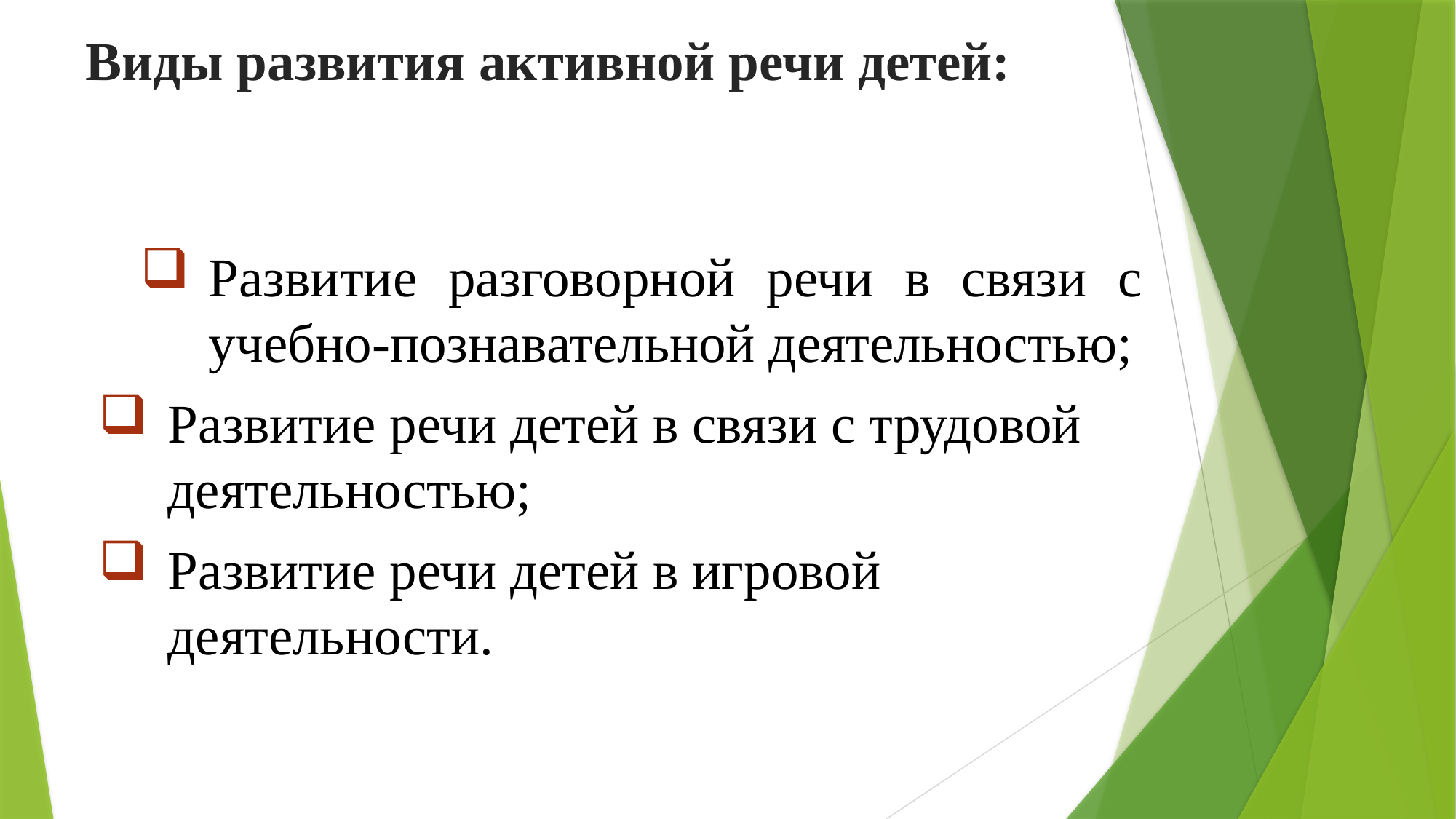

Виды развития активной речи детей:
Развитие разговорной речи в связи с учебно-познавательной деятельностью;
Развитие речи детей в связи с трудовой деятельностью;
Развитие речи детей в игровой деятельности.